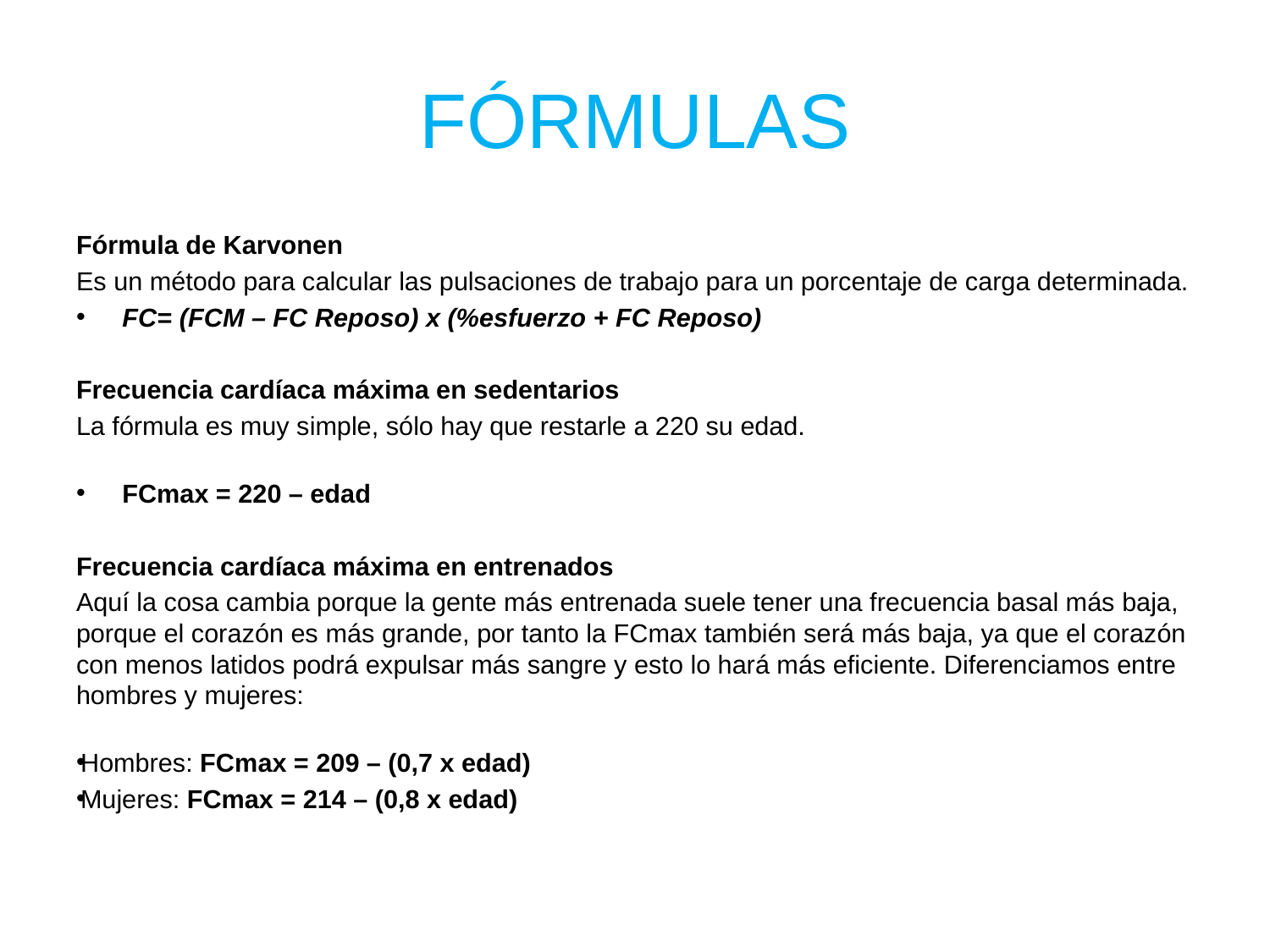

# FÓRMULAS
Fórmula de Karvonen
Es un método para calcular las pulsaciones de trabajo para un porcentaje de carga determinada.
FC= (FCM – FC Reposo) x (%esfuerzo + FC Reposo)

Frecuencia cardíaca máxima en sedentarios
La fórmula es muy simple, sólo hay que restarle a 220 su edad.
FCmax = 220 – edad

Frecuencia cardíaca máxima en entrenados
Aquí la cosa cambia porque la gente más entrenada suele tener una frecuencia basal más baja, porque el corazón es más grande, por tanto la FCmax también será más baja, ya que el corazón con menos latidos podrá expulsar más sangre y esto lo hará más eficiente. Diferenciamos entre hombres y mujeres:
Hombres: FCmax = 209 – (0,7 x edad)
Mujeres: FCmax = 214 – (0,8 x edad)